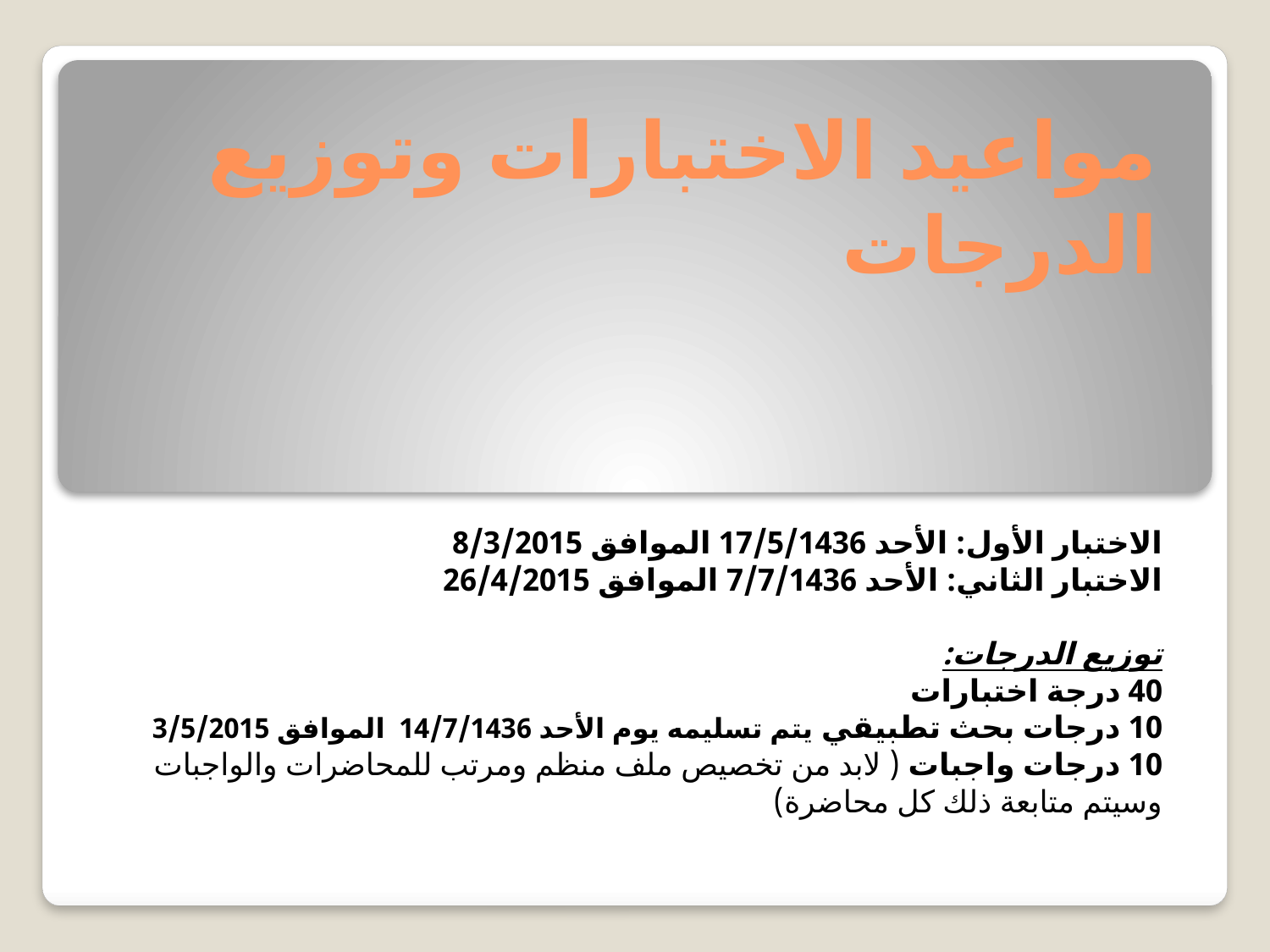

# مواعيد الاختبارات وتوزيع الدرجات

الاختبار الأول: الأحد 17/5/1436 الموافق 8/3/2015
الاختبار الثاني: الأحد 7/7/1436 الموافق 26/4/2015

توزيع الدرجات:
40 درجة اختبارات
10 درجات بحث تطبيقي يتم تسليمه يوم الأحد 14/7/1436  الموافق 3/5/2015
10 درجات واجبات ( لابد من تخصيص ملف منظم ومرتب للمحاضرات والواجبات وسيتم متابعة ذلك كل محاضرة)